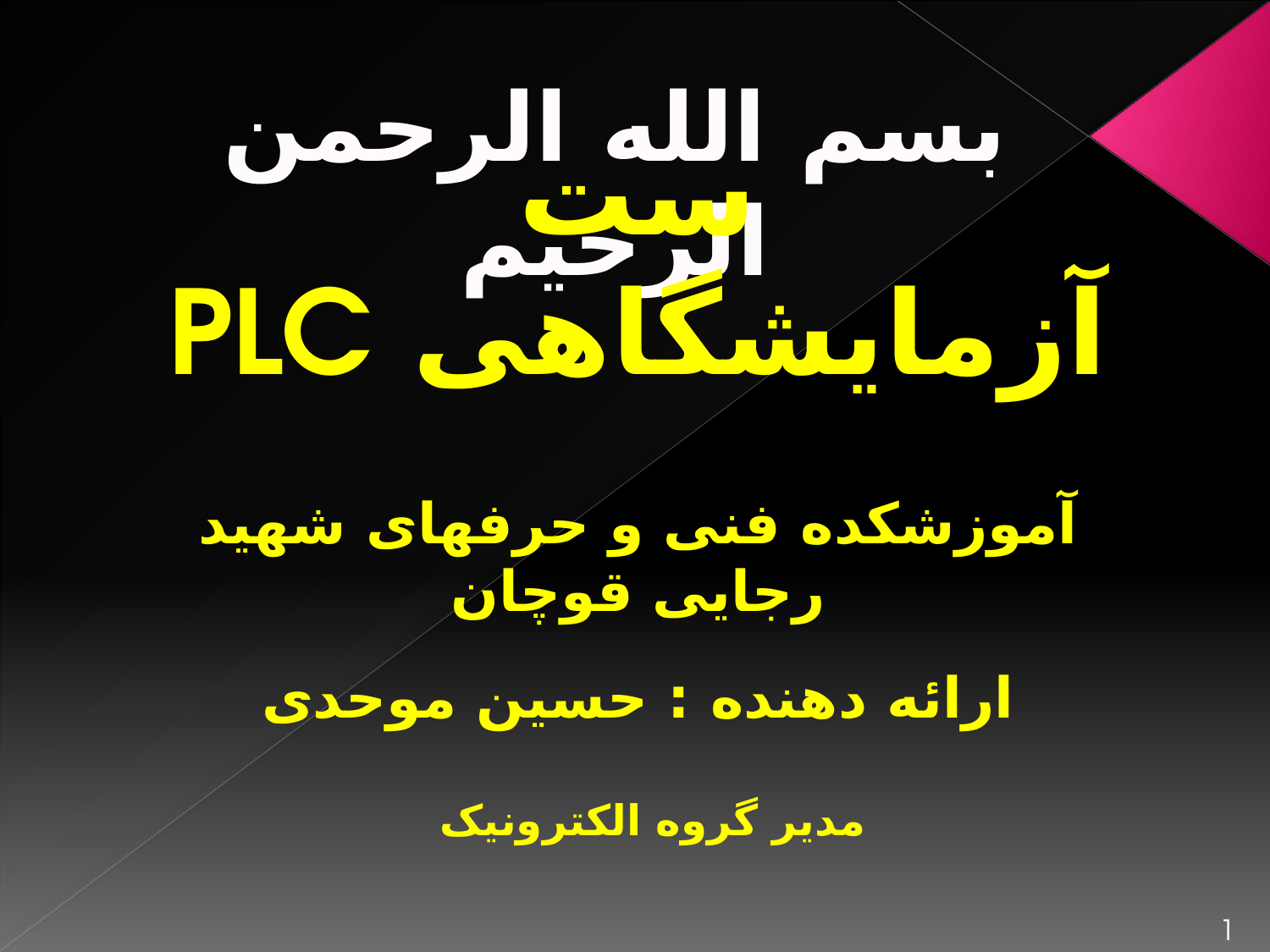

بسم الله الرحمن الرحیم
ست آزمایشگاهی PLC

آموزشکده فنی و حرفه‏ای شهید رجایی قوچان

ارائه دهنده : حسین موحدی

مدیر گروه الکترونیک
1